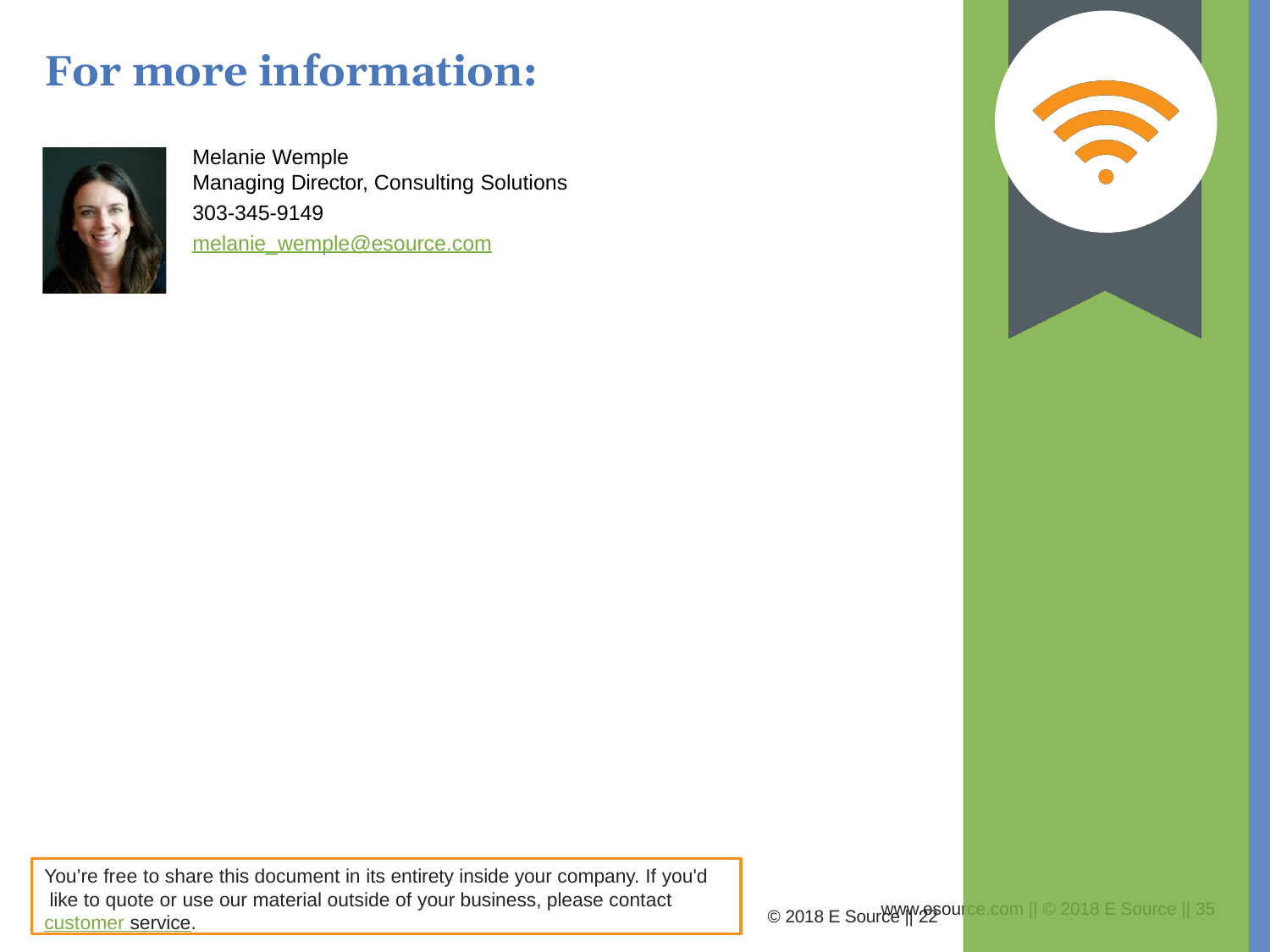

# For more information:

Melanie Wemple
Managing Director, Consulting Solutions
303-345-9149
melanie_wemple@esource.com

You’re free to share this document in its entirety inside your company. If you'd  like to quote or use our material outside of your business, please contact  customer service.
© 2018 E Source || 22